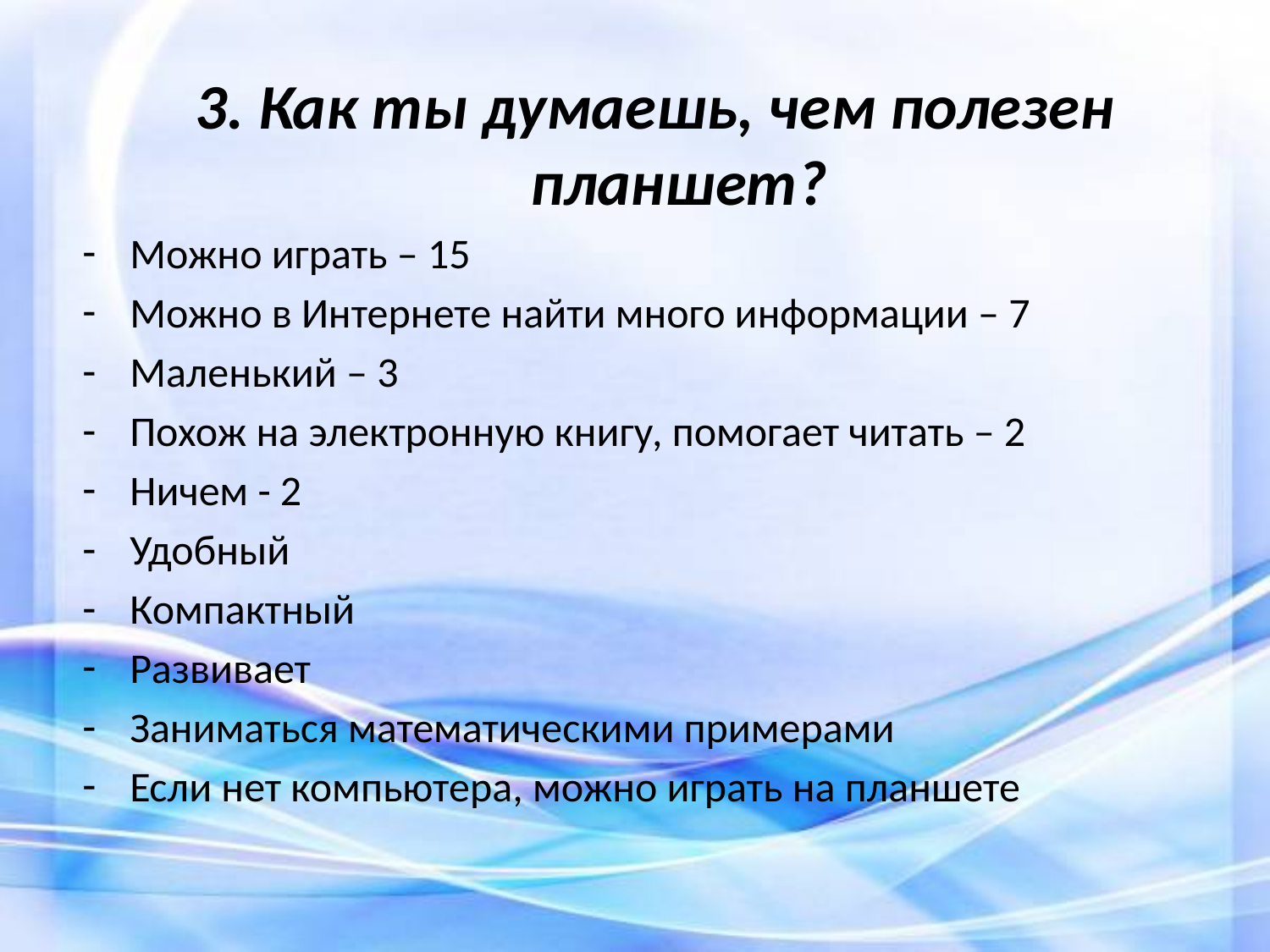

3. Как ты думаешь, чем полезен планшет?
Можно играть – 15
Можно в Интернете найти много информации – 7
Маленький – 3
Похож на электронную книгу, помогает читать – 2
Ничем - 2
Удобный
Компактный
Развивает
Заниматься математическими примерами
Если нет компьютера, можно играть на планшете